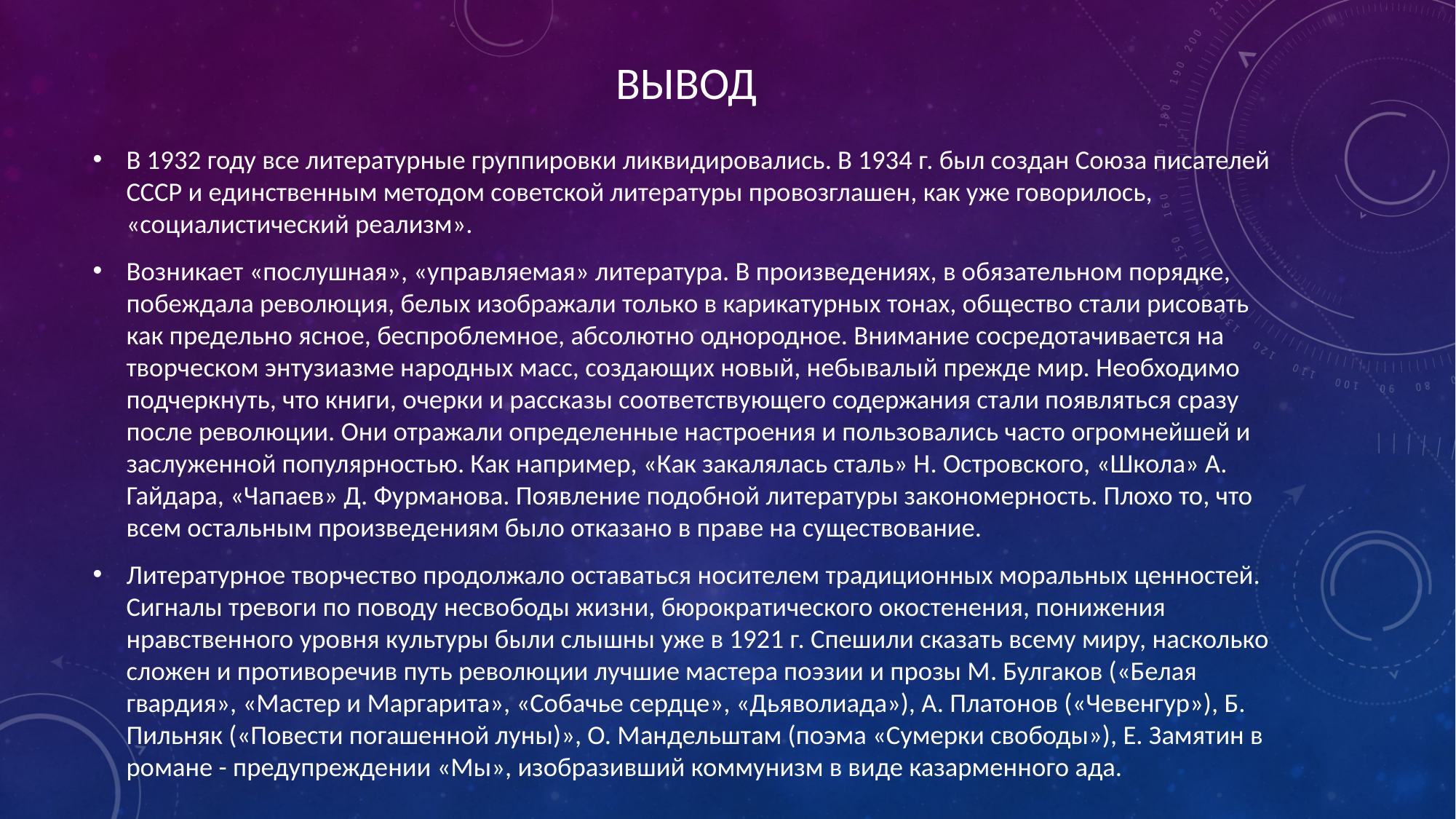

# Вывод
В 1932 году все литературные группировки ликвидировались. В 1934 г. был создан Союза писателей СССР и единственным методом советской литературы провозглашен, как уже говорилось, «социалистический реализм».
Возникает «послушная», «управляемая» литература. В произведениях, в обязательном порядке, побеждала революция, белых изображали только в карикатурных тонах, общество стали рисовать как предельно ясное, беспроблемное, абсолютно однородное. Внимание сосредотачивается на творческом энтузиазме народных масс, создающих новый, небывалый прежде мир. Необходимо подчеркнуть, что книги, очерки и рассказы соответствующего содержания стали появляться сразу после революции. Они отражали определенные настроения и пользовались часто огромнейшей и заслуженной популярностью. Как например, «Как закалялась сталь» Н. Островского, «Школа» А. Гайдара, «Чапаев» Д. Фурманова. Появление подобной литературы закономерность. Плохо то, что всем остальным произведениям было отказано в праве на существование.
Литературное творчество продолжало оставаться носителем традиционных моральных ценностей. Сигналы тревоги по поводу несвободы жизни, бюрократического окостенения, понижения нравственного уровня культуры были слышны уже в 1921 г. Спешили сказать всему миру, насколько сложен и противоречив путь революции лучшие мастера поэзии и прозы М. Булгаков («Белая гвардия», «Мастер и Маргарита», «Собачье сердце», «Дьяволиада»), А. Платонов («Чевенгур»), Б. Пильняк («Повести погашенной луны)», О. Мандельштам (поэма «Сумерки свободы»), Е. Замятин в романе - предупреждении «Мы», изобразивший коммунизм в виде казарменного ада.